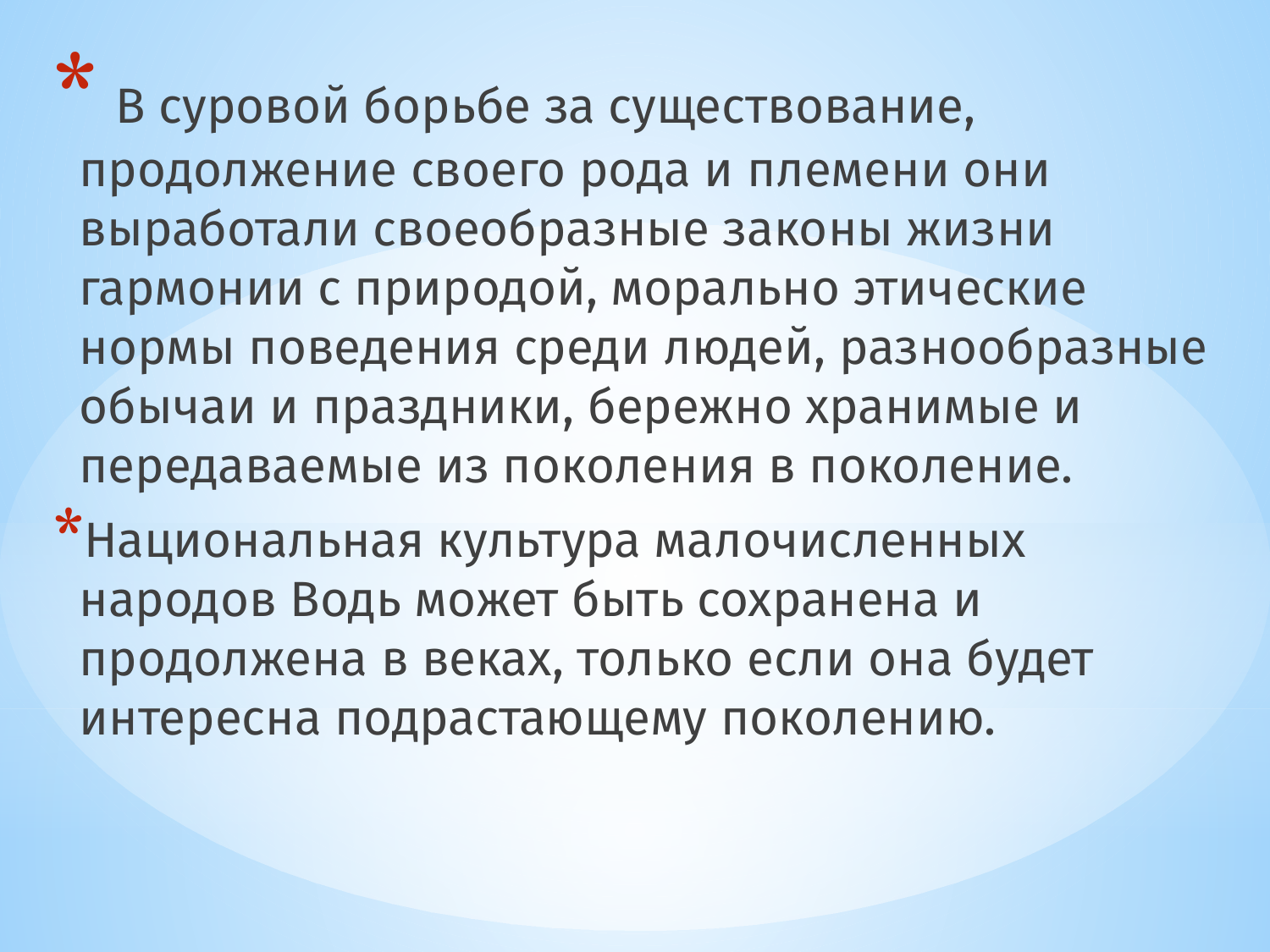

В суровой борьбе за существование, продолжение своего рода и племени они выработали своеобразные законы жизни гармонии с природой, морально этические нормы поведения среди людей, разнообразные обычаи и праздники, бережно хранимые и передаваемые из поколения в поколение.
Национальная культура малочисленных народов Водь может быть сохранена и продолжена в веках, только если она будет интересна подрастающему поколению.

#